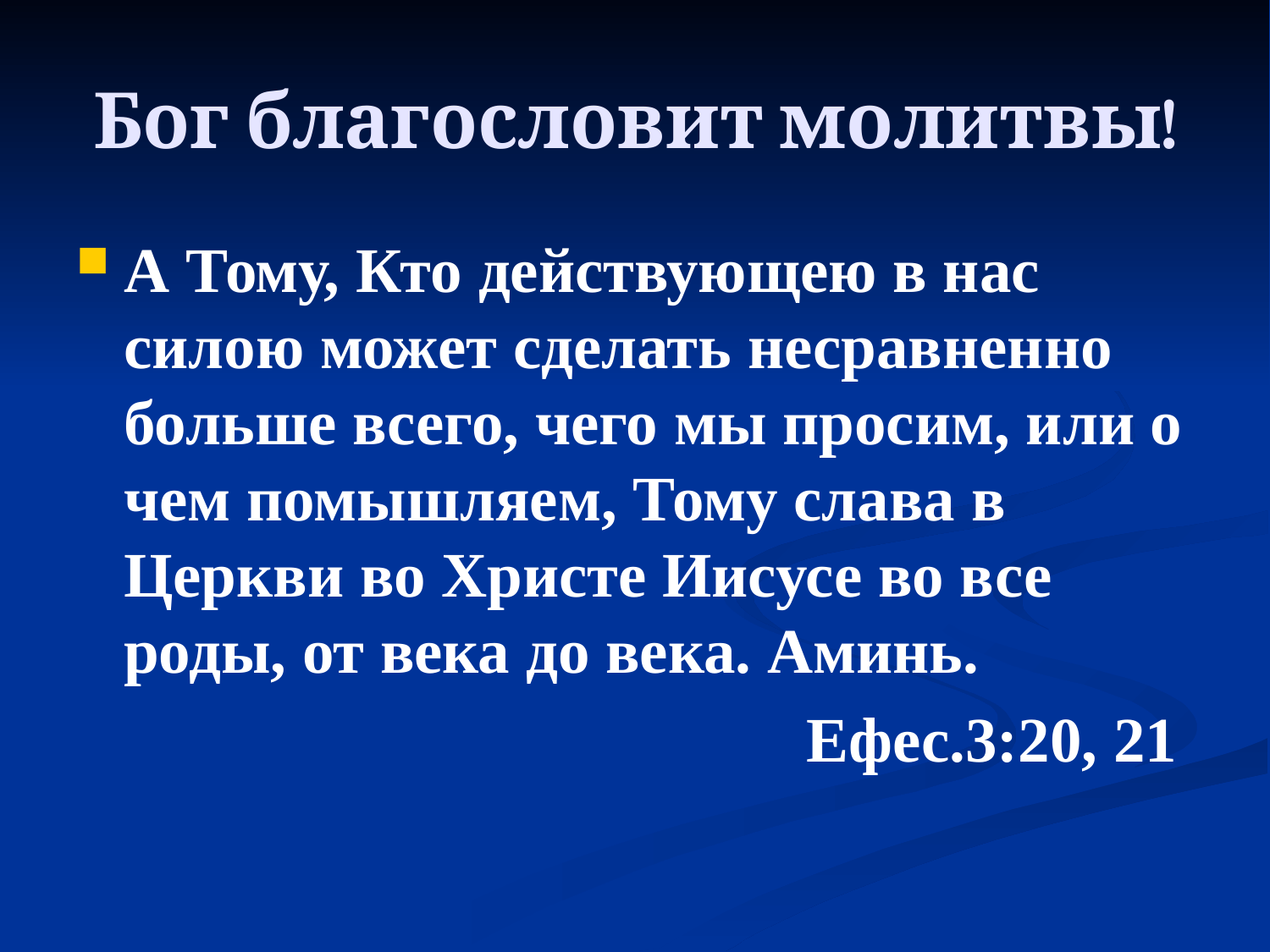

# Бог благословит молитвы!
А Тому, Кто действующею в нас силою может сделать несравненно больше всего, чего мы просим, или о чем помышляем, Тому слава в Церкви во Христе Иисусе во все роды, от века до века. Аминь.
                                              Ефес.3:20, 21